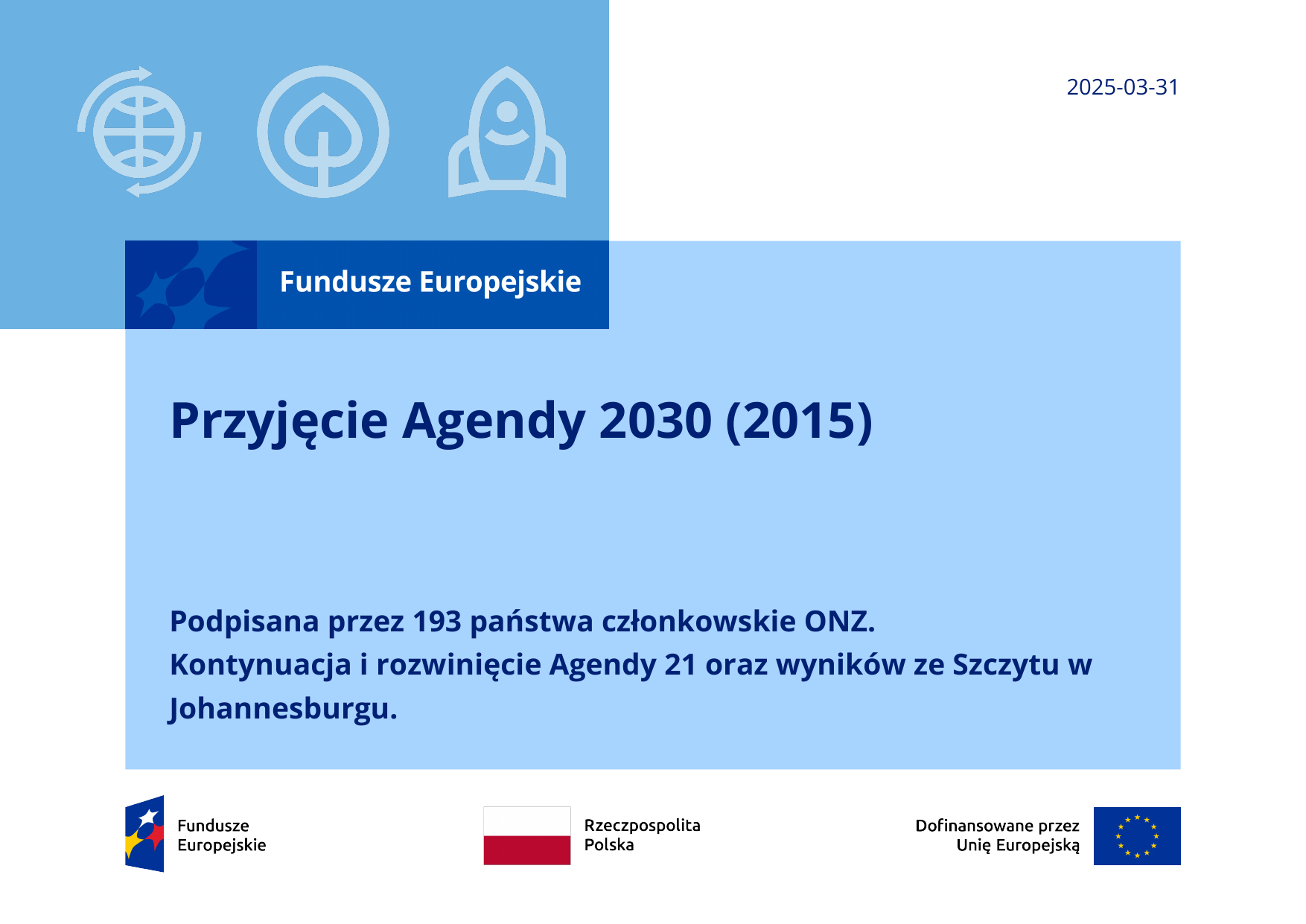

2025-03-31
# Przyjęcie Agendy 2030 (2015)
Podpisana przez 193 państwa członkowskie ONZ.
Kontynuacja i rozwinięcie Agendy 21 oraz wyników ze Szczytu w Johannesburgu.